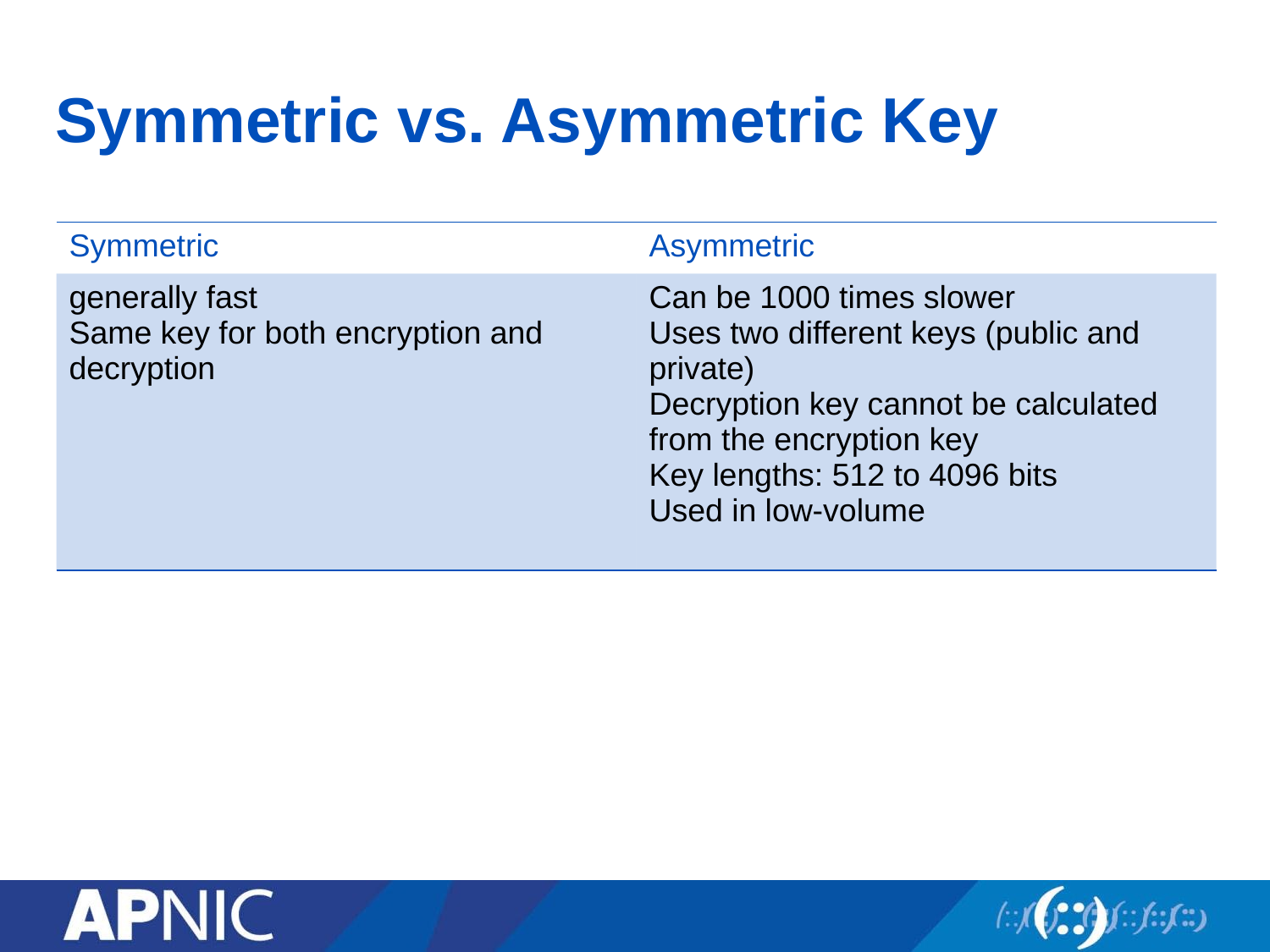

# Symmetric vs. Asymmetric Key
| Symmetric | Asymmetric |
| --- | --- |
| generally fast Same key for both encryption and decryption | Can be 1000 times slower Uses two different keys (public and private) Decryption key cannot be calculated from the encryption key Key lengths: 512 to 4096 bits Used in low-volume |